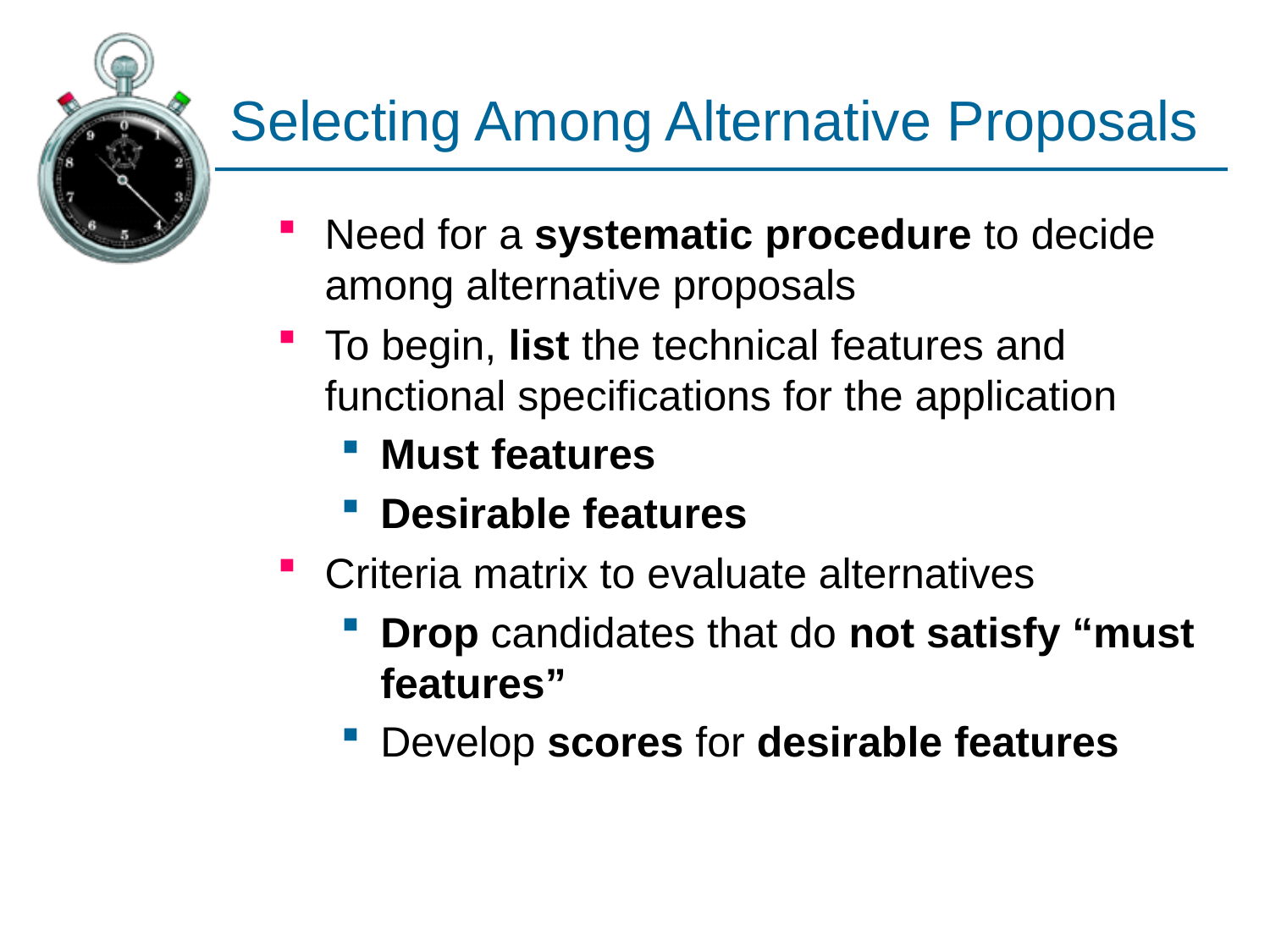

# Selecting Among Alternative Proposals
Need for a systematic procedure to decide among alternative proposals
To begin, list the technical features and functional specifications for the application
Must features
Desirable features
Criteria matrix to evaluate alternatives
Drop candidates that do not satisfy “must features”
Develop scores for desirable features